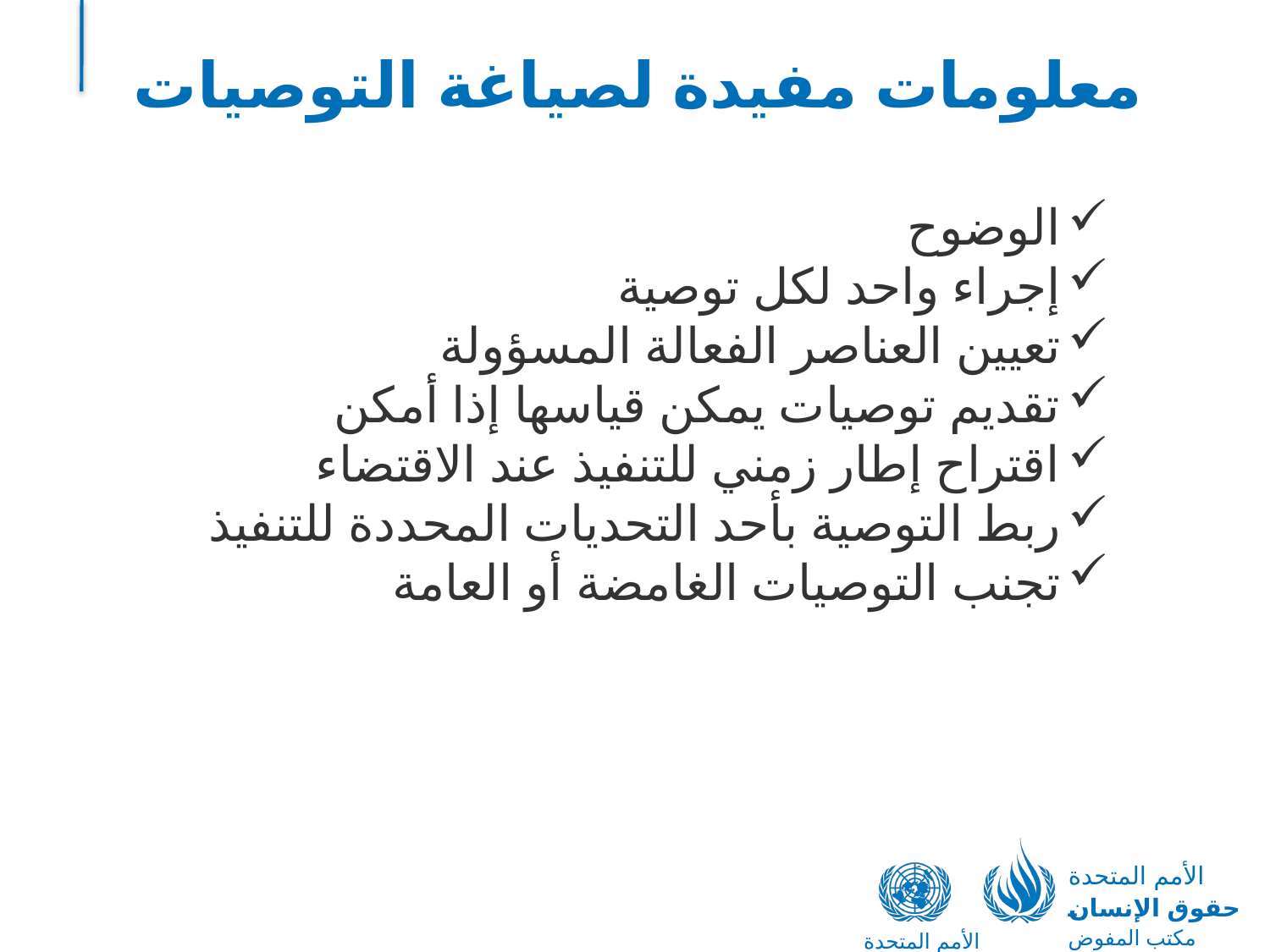

# معلومات مفيدة لصياغة التوصيات
الوضوح
إجراء واحد لكل توصية
تعيين العناصر الفعالة المسؤولة
تقديم توصيات يمكن قياسها إذا أمكن
اقتراح إطار زمني للتنفيذ عند الاقتضاء
ربط التوصية بأحد التحديات المحددة للتنفيذ
تجنب التوصيات الغامضة أو العامة
الأمم المتحدة
حقوق الإنسان
مكتب المفوض السامي
الأمم المتحدة